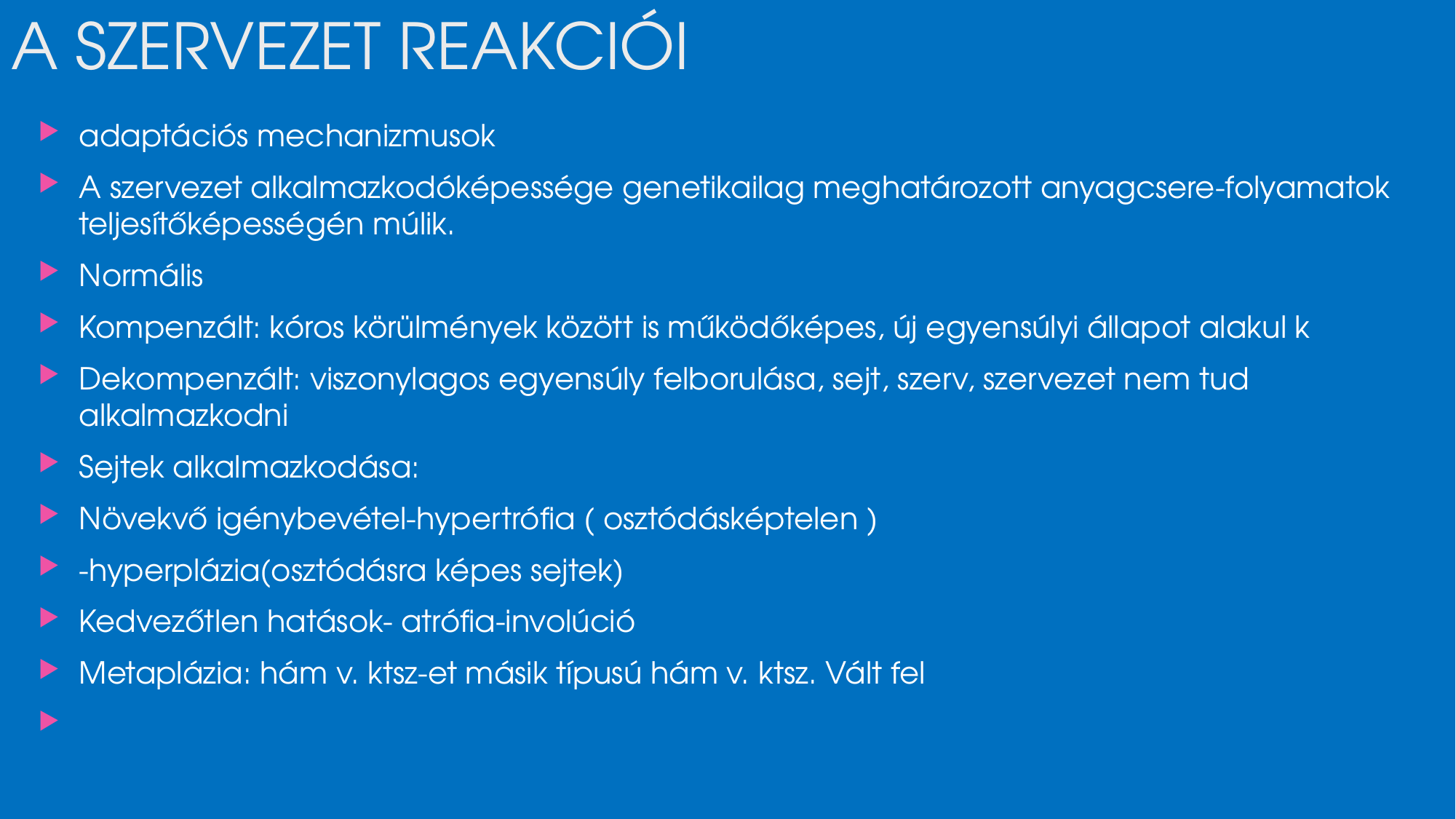

# A SZERVEZET REAKCIÓI
adaptációs mechanizmusok
A szervezet alkalmazkodóképessége genetikailag meghatározott anyagcsere-folyamatok teljesítőképességén múlik.
Normális
Kompenzált: kóros körülmények között is működőképes, új egyensúlyi állapot alakul k
Dekompenzált: viszonylagos egyensúly felborulása, sejt, szerv, szervezet nem tud alkalmazkodni
Sejtek alkalmazkodása:
Növekvő igénybevétel-hypertrófia ( osztódásképtelen )
-hyperplázia(osztódásra képes sejtek)
Kedvezőtlen hatások- atrófia-involúció
Metaplázia: hám v. ktsz-et másik típusú hám v. ktsz. Vált fel